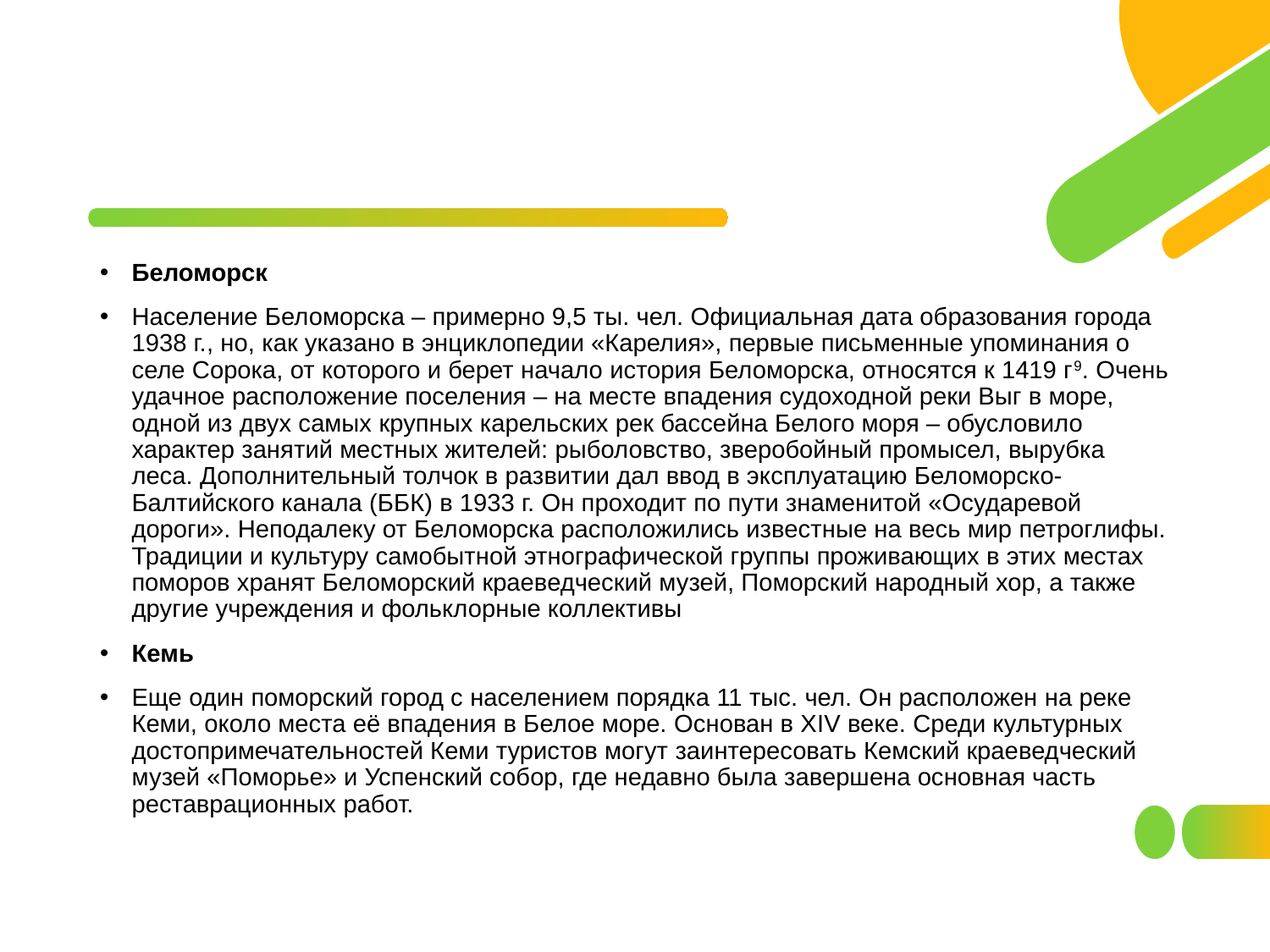

#
Беломорск
Население Беломорска – примерно 9,5 ты. чел. Официальная дата образования города 1938 г., но, как указано в энциклопедии «Карелия», первые письменные упоминания о селе Сорока, от которого и берет начало история Беломорска, относятся к 1419 г9. Очень удачное расположение поселения – на месте впадения судоходной реки Выг в море, одной из двух самых крупных карельских рек бассейна Белого моря – обусловило характер занятий местных жителей: рыболовство, зверобойный промысел, вырубка леса. Дополнительный толчок в развитии дал ввод в эксплуатацию Беломорско-Балтийского канала (ББК) в 1933 г. Он проходит по пути знаменитой «Осударевой дороги». Неподалеку от Беломорска расположились известные на весь мир петроглифы. Традиции и культуру самобытной этнографической группы проживающих в этих местах поморов хранят Беломорский краеведческий музей, Поморский народный хор, а также другие учреждения и фольклорные коллективы
Кемь
Еще один поморский город с населением порядка 11 тыс. чел. Он расположен на реке Кеми, около места её впадения в Белое море. Основан в XIV веке. Среди культурных достопримечательностей Кеми туристов могут заинтересовать Кемский краеведческий музей «Поморье» и Успенский собор, где недавно была завершена основная часть реставрационных работ.